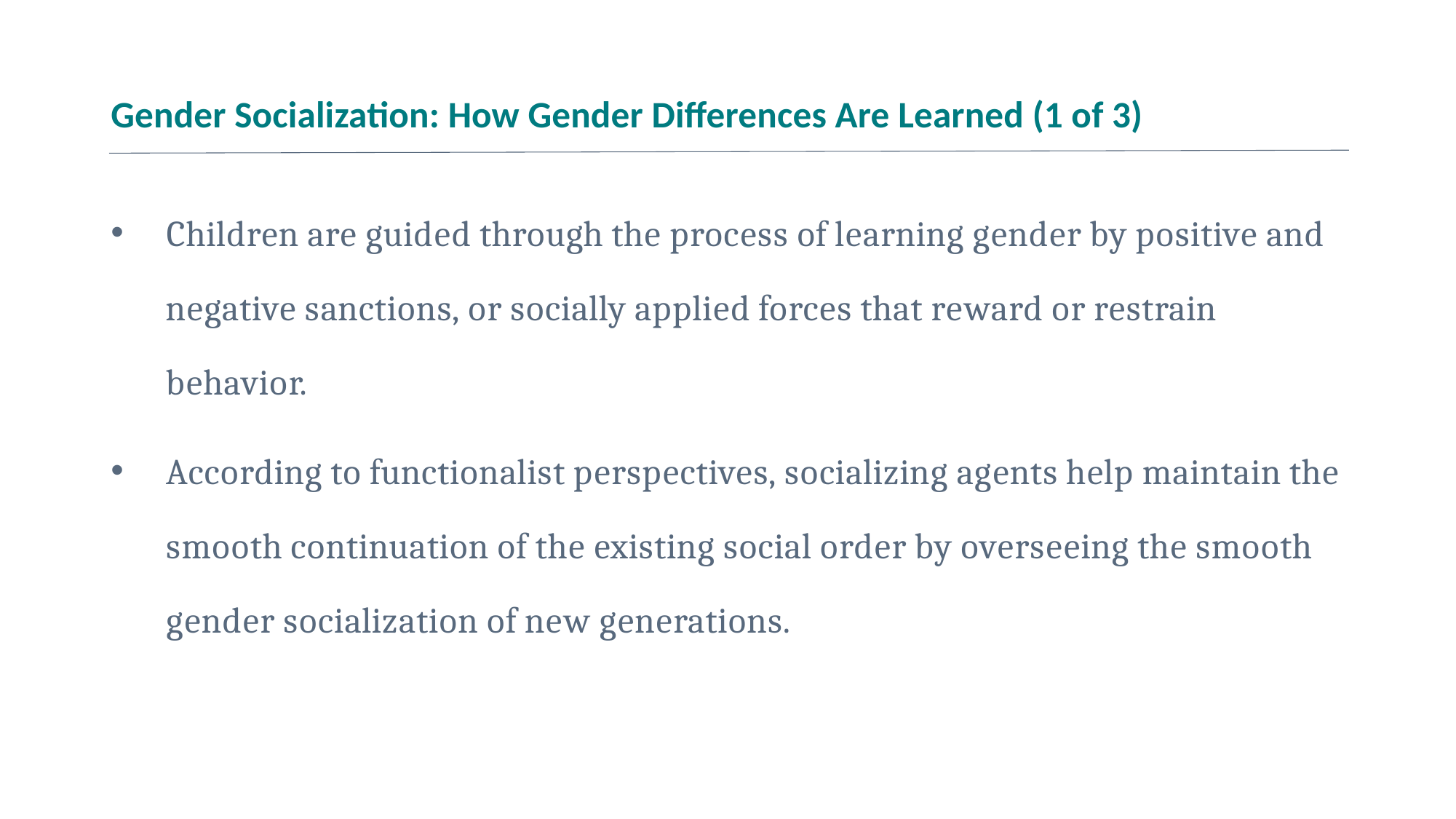

# Gender Socialization: How Gender Differences Are Learned (1 of 3)
Children are guided through the process of learning gender by positive and negative sanctions, or socially applied forces that reward or restrain behavior.
According to functionalist perspectives, socializing agents help maintain the smooth continuation of the existing social order by overseeing the smooth gender socialization of new generations.